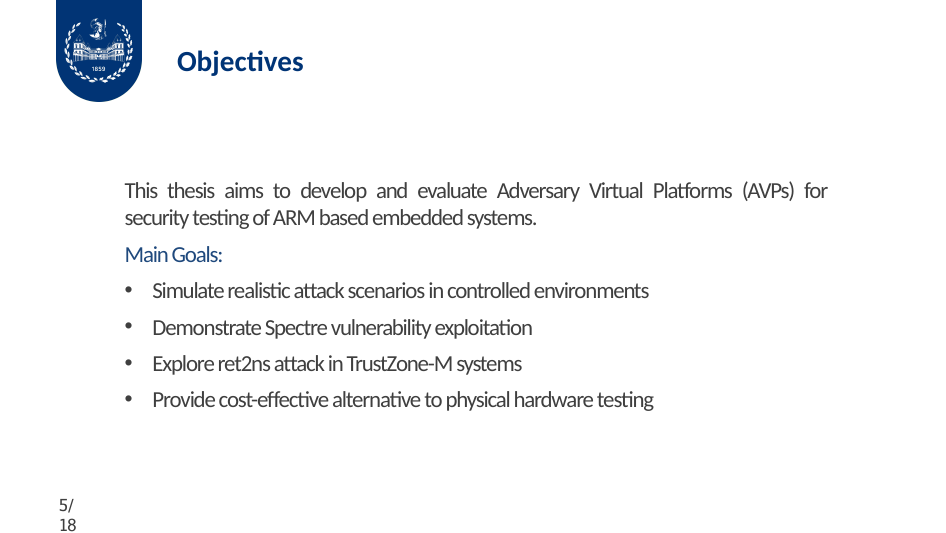

# Objectives
This thesis aims to develop and evaluate Adversary Virtual Platforms (AVPs) for security testing of ARM based embedded systems.
Main Goals:
Simulate realistic attack scenarios in controlled environments
Demonstrate Spectre vulnerability exploitation
Explore ret2ns attack in TrustZone-M systems
Provide cost-effective alternative to physical hardware testing
5/18